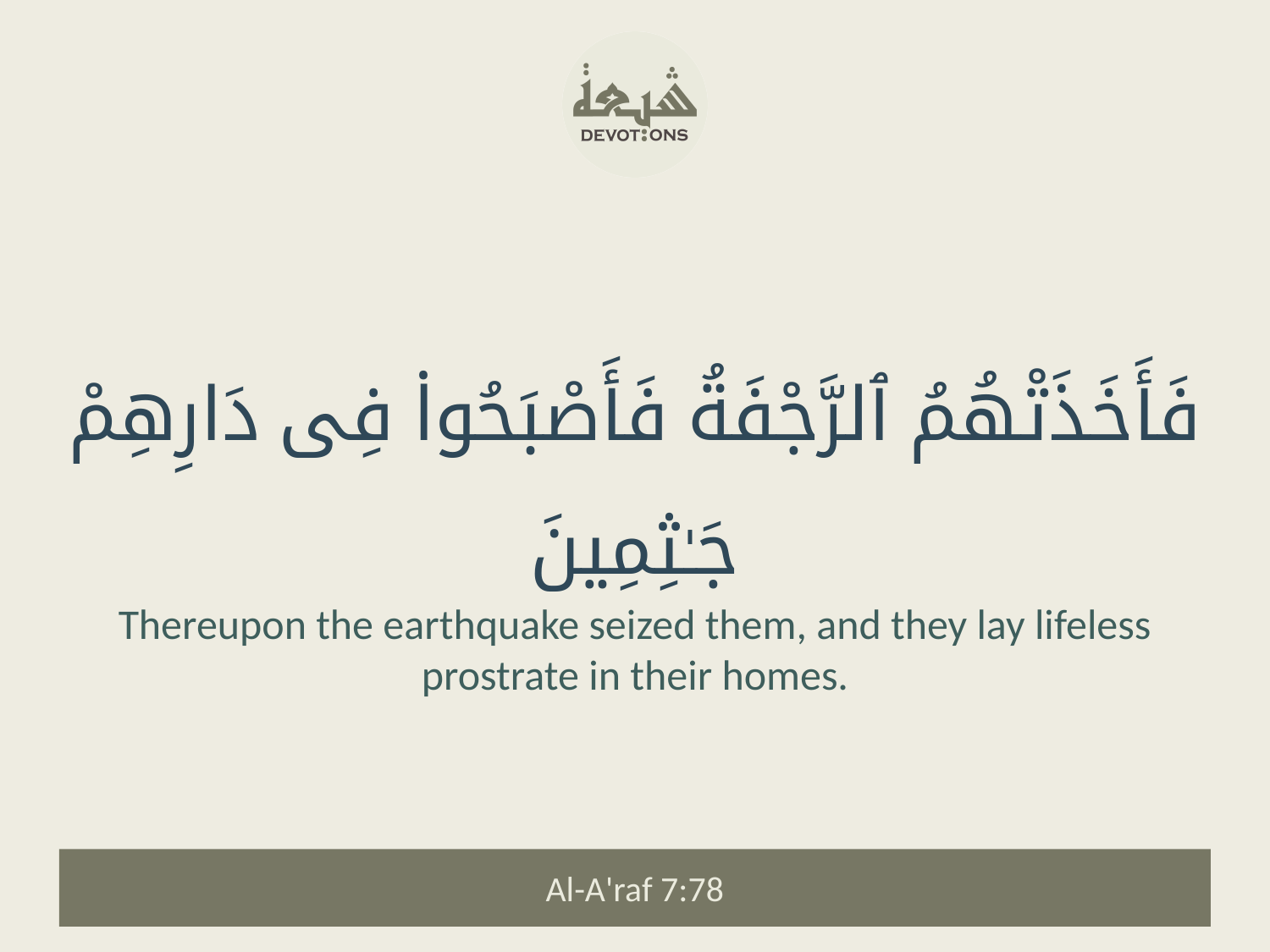

فَأَخَذَتْهُمُ ٱلرَّجْفَةُ فَأَصْبَحُوا۟ فِى دَارِهِمْ جَـٰثِمِينَ
Thereupon the earthquake seized them, and they lay lifeless prostrate in their homes.
Al-A'raf 7:78